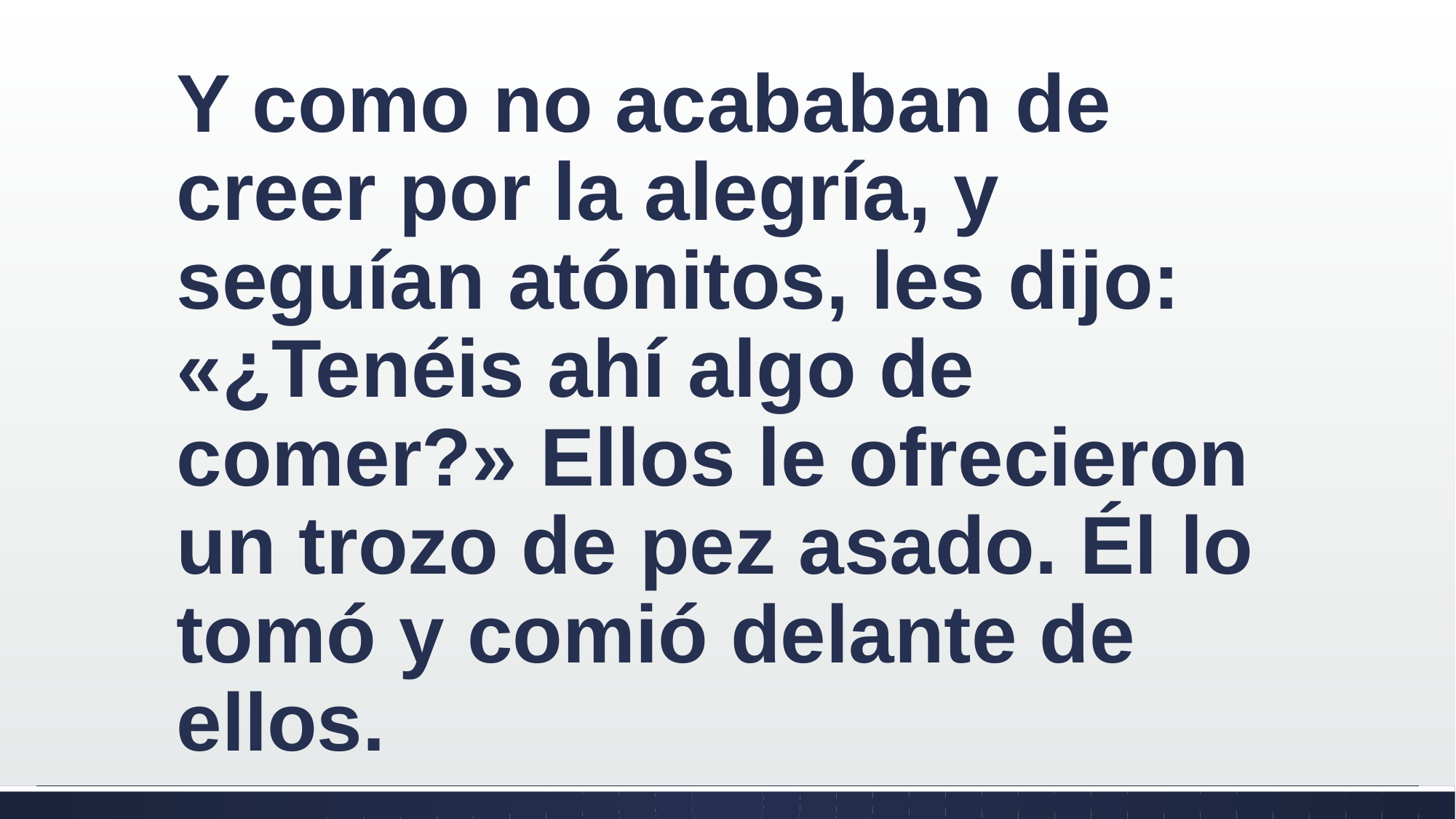

#
Y como no acababan de creer por la alegría, y seguían atónitos, les dijo: «¿Tenéis ahí algo de comer?» Ellos le ofrecieron un trozo de pez asado. Él lo tomó y comió delante de ellos.